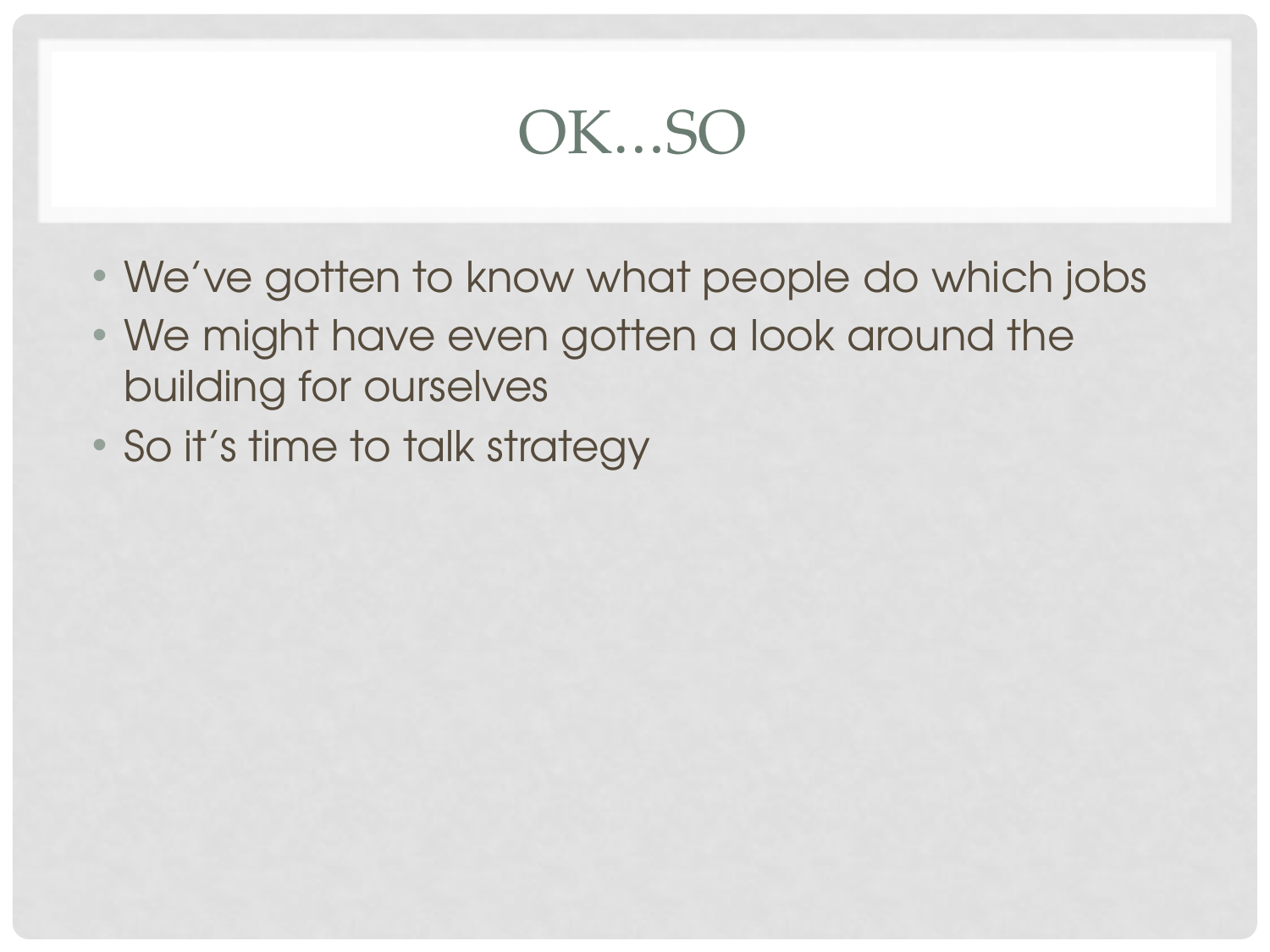

# Ok…so
We’ve gotten to know what people do which jobs
We might have even gotten a look around the building for ourselves
So it’s time to talk strategy